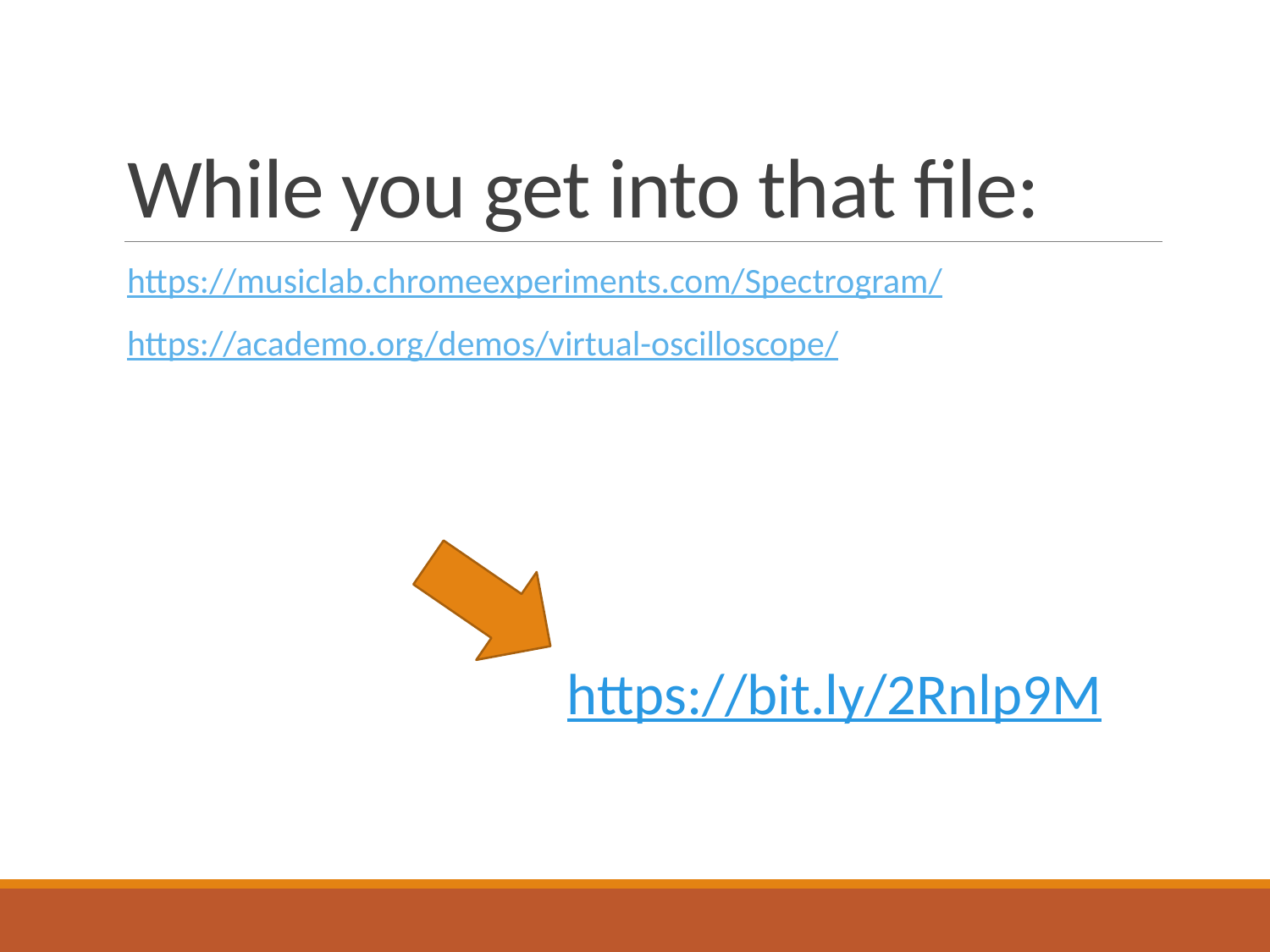

# While you get into that file:
https://musiclab.chromeexperiments.com/Spectrogram/
https://academo.org/demos/virtual-oscilloscope/

https://bit.ly/2Rnlp9M